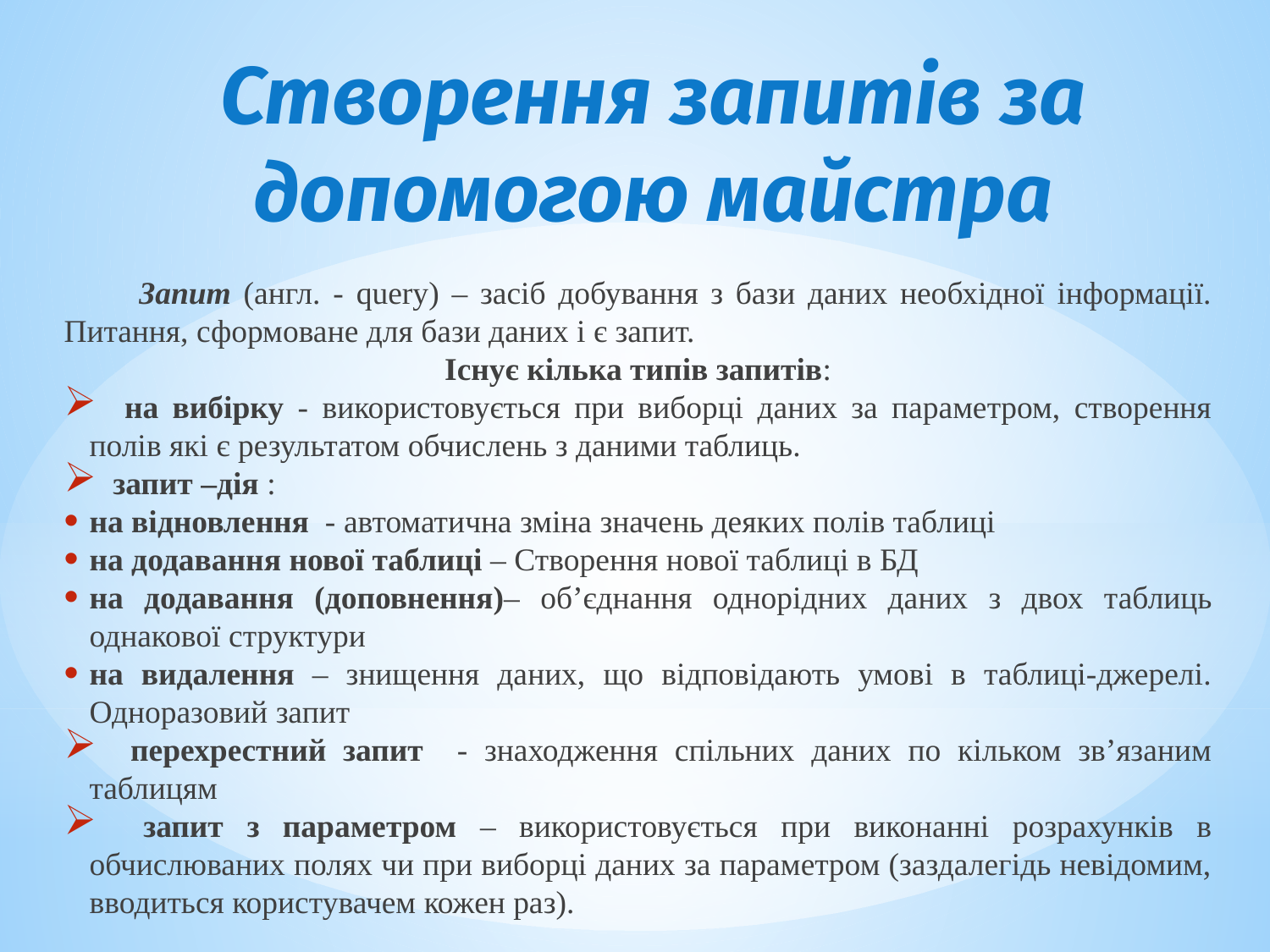

Створення запитів за допомогою майстра
      Запит (англ. - query) – засіб добування з бази даних необхідної інформації. Питання, сформоване для бази даних і є запит.
Існує кілька типів запитів:
  на вибірку - використовується при виборці даних за параметром, створення полів які є результатом обчислень з даними таблиць.
  запит –дія :
на відновлення  - автоматична зміна значень деяких полів таблиці
на додавання нової таблиці – Створення нової таблиці в БД
на додавання (доповнення)– об’єднання однорідних даних з двох таблиць однакової структури
на видалення – знищення даних, що відповідають умові в таблиці-джерелі. Одноразовий запит
  перехрестний запит  - знаходження спільних даних по кільком зв’язаним таблицям
  запит з параметром – використовується при виконанні розрахунків в обчислюваних полях чи при виборці даних за параметром (заздалегідь невідомим, вводиться користувачем кожен раз).